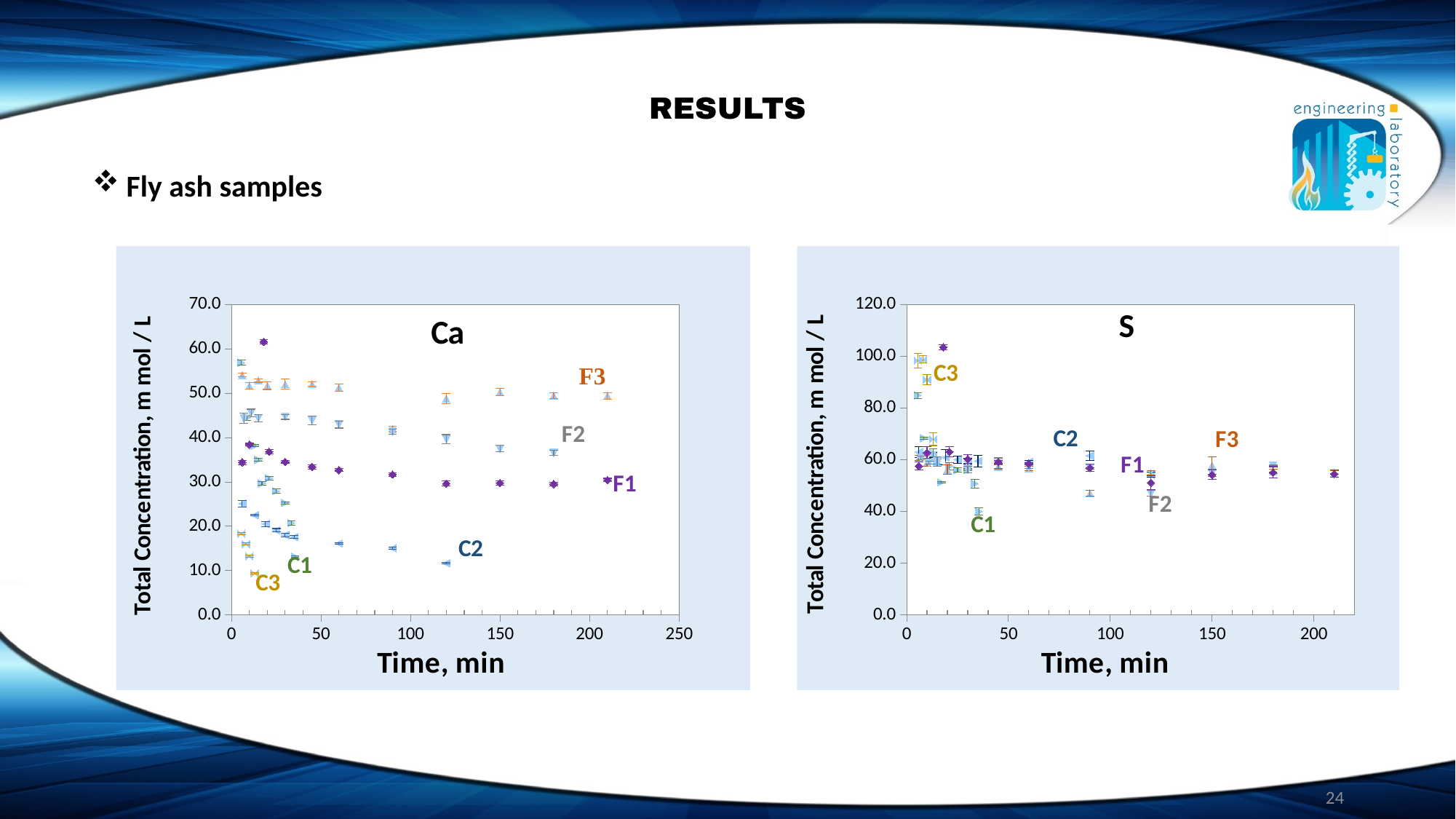

# RESULTS
Fly ash samples

### Chart: Ca

| Category | F1 | F2 | F3 | C1 | C2 | C3 |
|---|---|---|---|---|---|---|

### Chart: S

| Category | F1 | F2 | F3 | C1 | C2 | C3 |
|---|---|---|---|---|---|---|
24